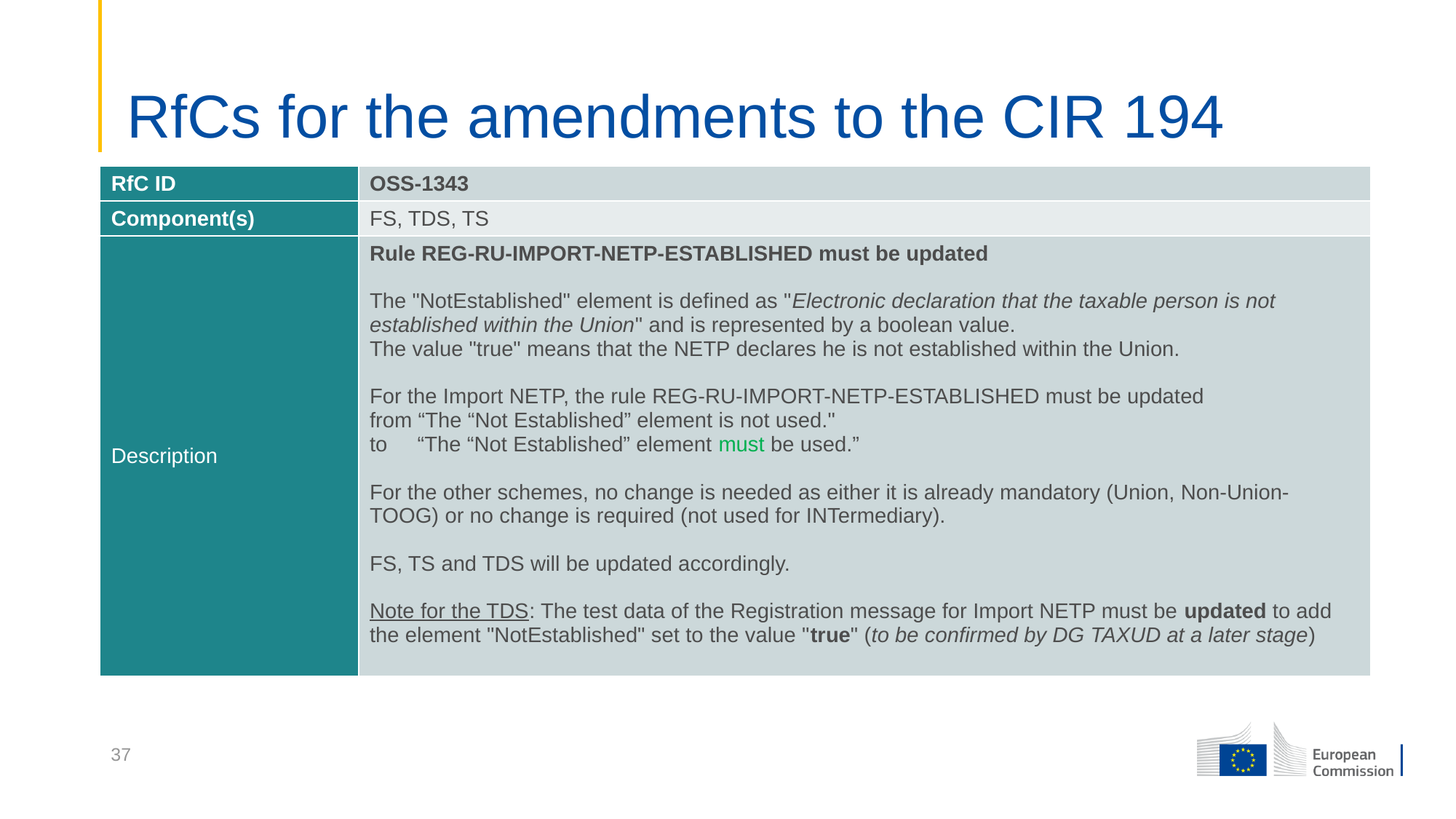

# RfCs for the amendments to the CIR 194
| RfC ID | OSS-1343 |
| --- | --- |
| Component(s) | FS, TDS, TS |
| Description | Rule REG-RU-IMPORT-NETP-ESTABLISHED must be updated The "NotEstablished" element is defined as "Electronic declaration that the taxable person is not established within the Union" and is represented by a boolean value. The value "true" means that the NETP declares he is not established within the Union. For the Import NETP, the rule REG-RU-IMPORT-NETP-ESTABLISHED must be updated from “The “Not Established” element is not used." to “The “Not Established” element must be used.” For the other schemes, no change is needed as either it is already mandatory (Union, Non-Union- TOOG) or no change is required (not used for INTermediary). FS, TS and TDS will be updated accordingly. Note for the TDS: The test data of the Registration message for Import NETP must be updated to add the element "NotEstablished" set to the value "true" (to be confirmed by DG TAXUD at a later stage) |
37